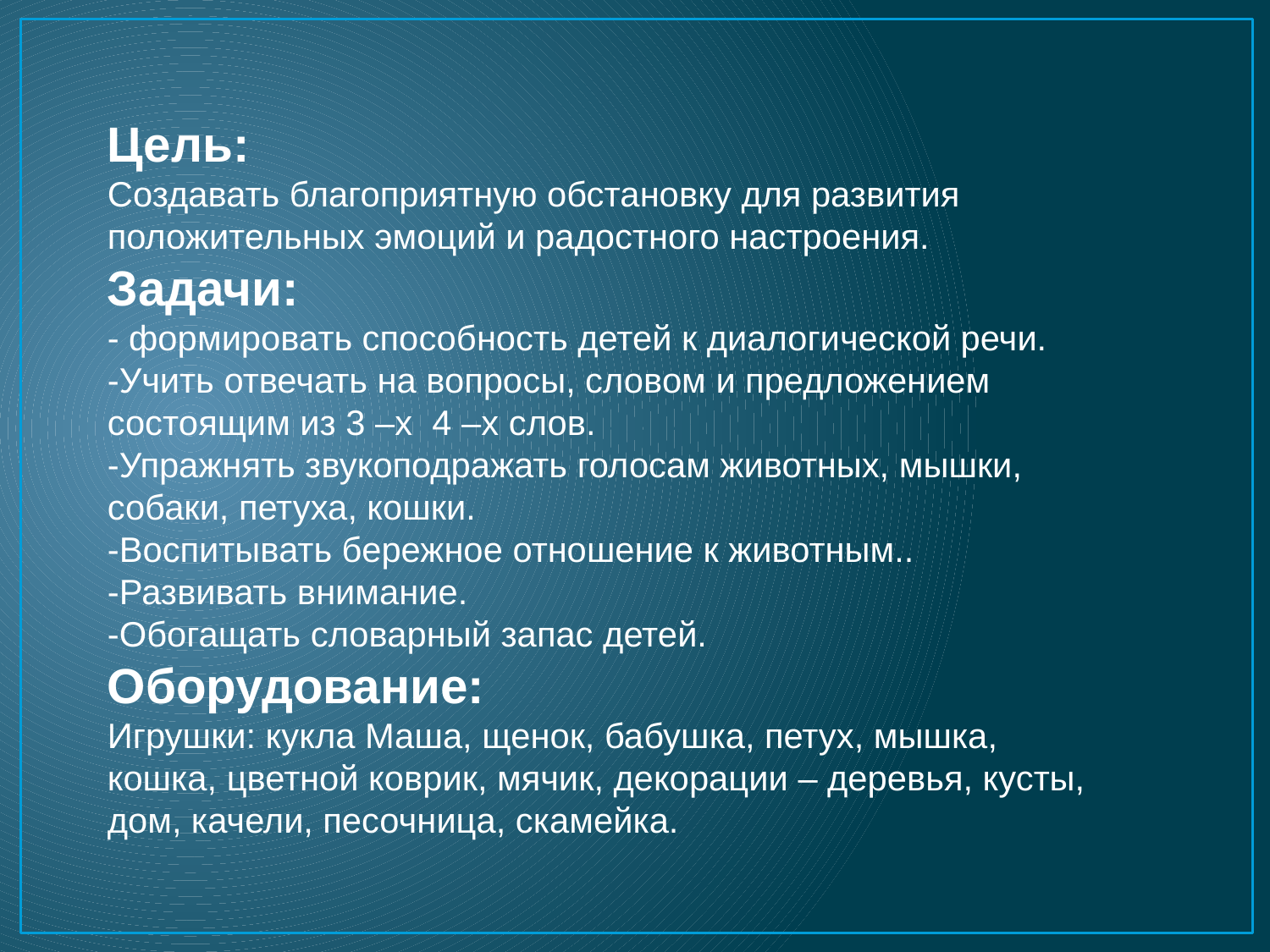

Цель:
Создавать благоприятную обстановку для развития положительных эмоций и радостного настроения.
Задачи:
- формировать способность детей к диалогической речи.
-Учить отвечать на вопросы, словом и предложением состоящим из 3 –х  4 –х слов.
-Упражнять звукоподражать голосам животных, мышки, собаки, петуха, кошки.
-Воспитывать бережное отношение к животным..
-Развивать внимание.
-Обогащать словарный запас детей.
Оборудование:
Игрушки: кукла Маша, щенок, бабушка, петух, мышка, кошка, цветной коврик, мячик, декорации – деревья, кусты, дом, качели, песочница, скамейка.